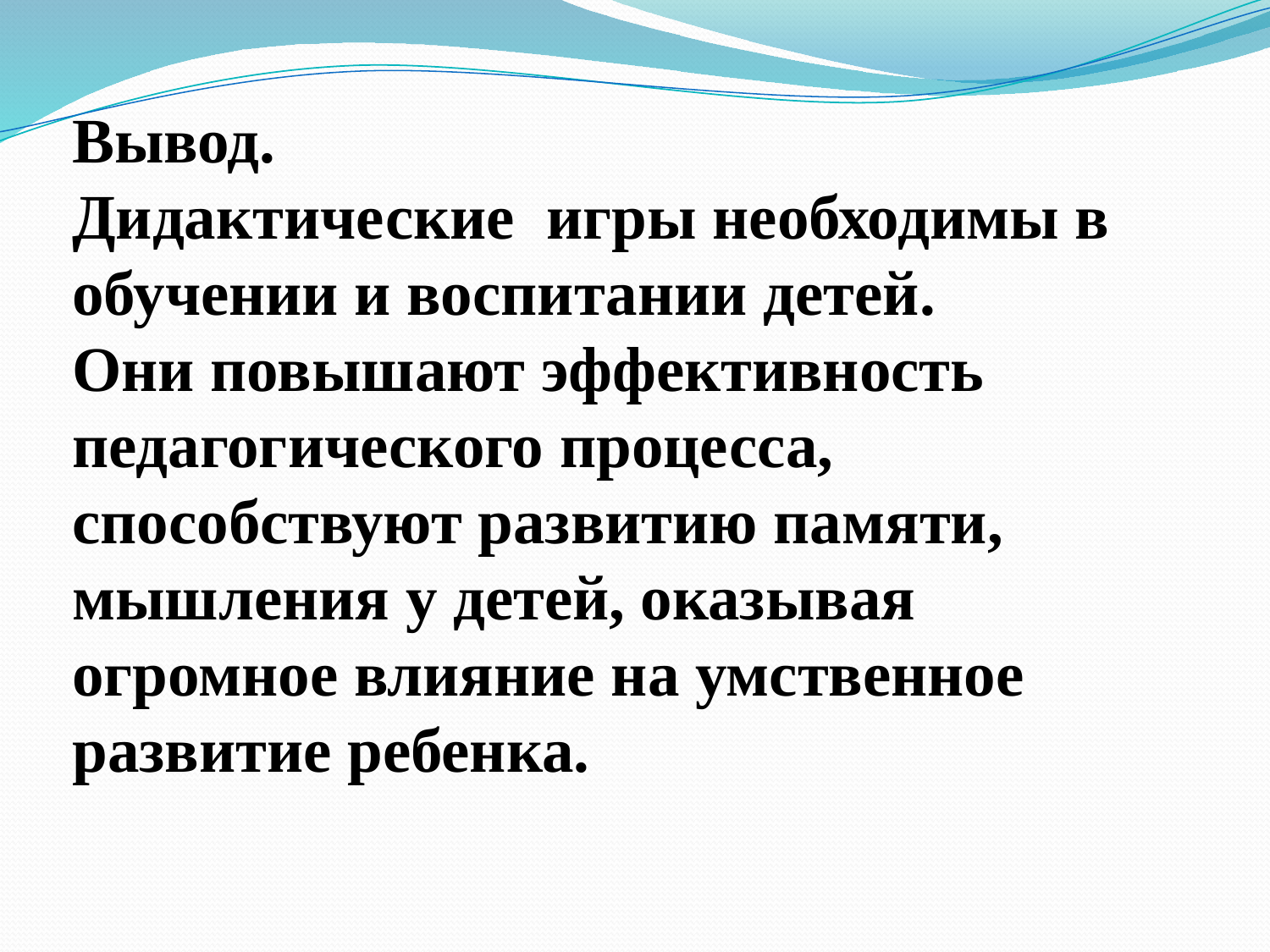

# Вывод.
Дидактические  игры необходимы в обучении и воспитании детей.
Они повышают эффективность педагогического процесса, способствуют развитию памяти,
мышления у детей, оказывая огромное влияние на умственное развитие ребенка.